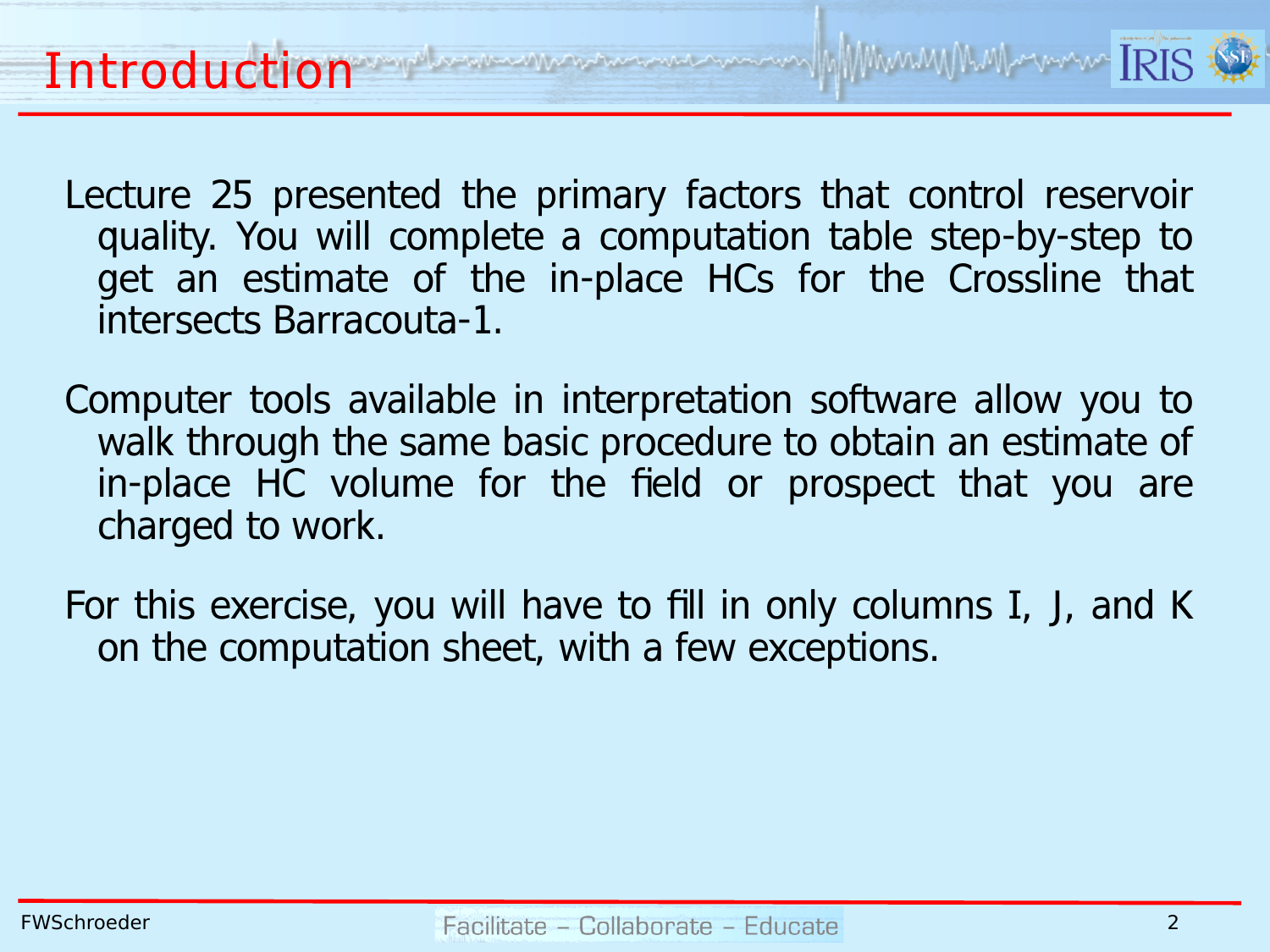

# Introduction
Lecture 25 presented the primary factors that control reservoir quality. You will complete a computation table step-by-step to get an estimate of the in-place HCs for the Crossline that intersects Barracouta-1.
Computer tools available in interpretation software allow you to walk through the same basic procedure to obtain an estimate of in-place HC volume for the field or prospect that you are charged to work.
For this exercise, you will have to fill in only columns I, J, and K on the computation sheet, with a few exceptions.